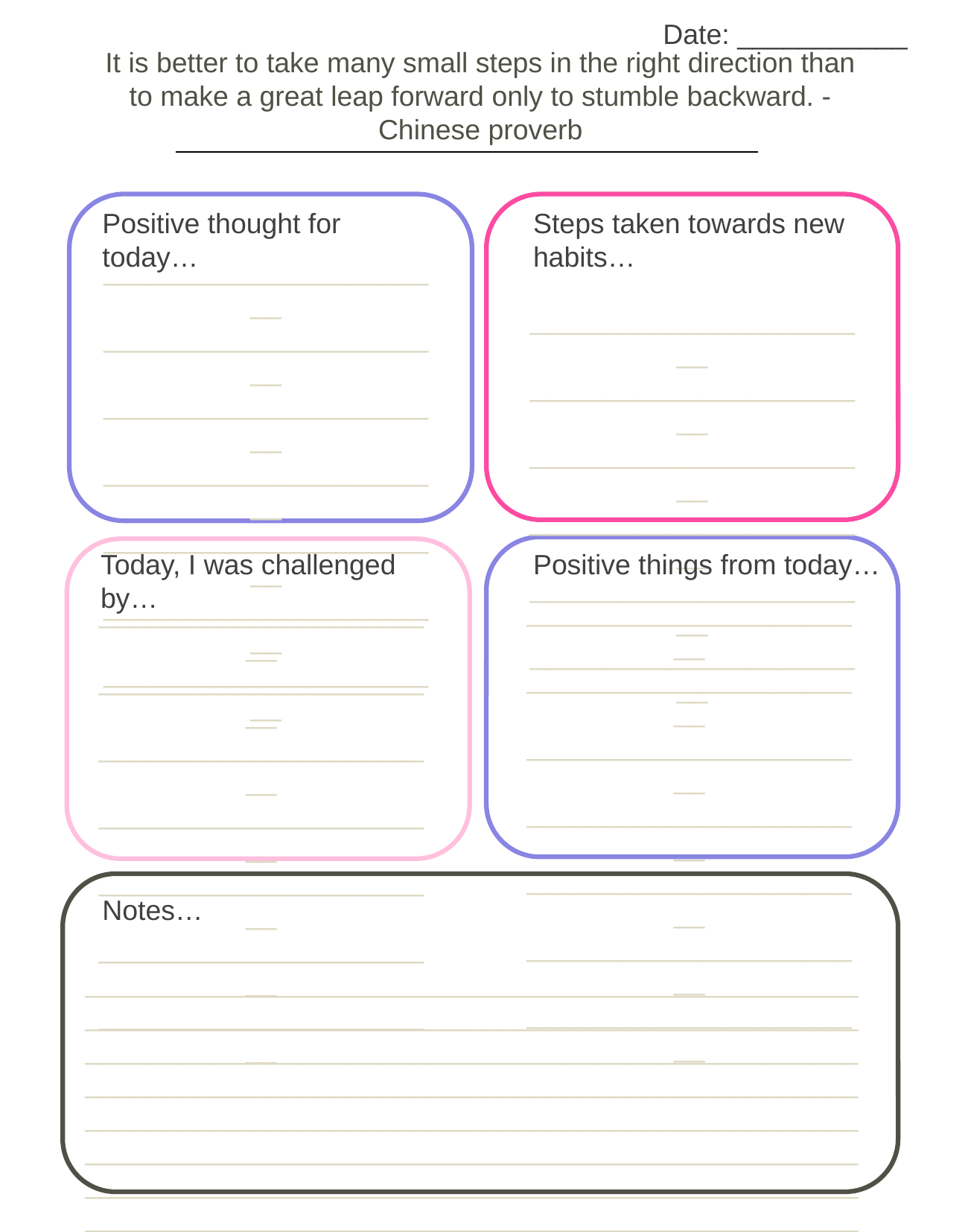

Date: ___________
It is better to take many small steps in the right direction than to make a great leap forward only to stumble backward. - Chinese proverb
AFFIRMATION

Positive thought for today…
Steps taken towards new habits…
_______________________
_______________________
_______________________
_______________________
_______________________
_______________________
_______________________

_______________________
_______________________
_______________________
_______________________
_______________________
_______________________

Today, I was challenged by…
Positive things from today…
_______________________
_______________________
_______________________
_______________________
_______________________
_______________________
_______________________

_______________________
_______________________
_______________________
_______________________
_______________________
_______________________
_______________________

Notes…
________________________________________________________________________________________________________________________________________________________________________________________________________________________________________________________________________________________________________________________________________________________________________________________________________________________